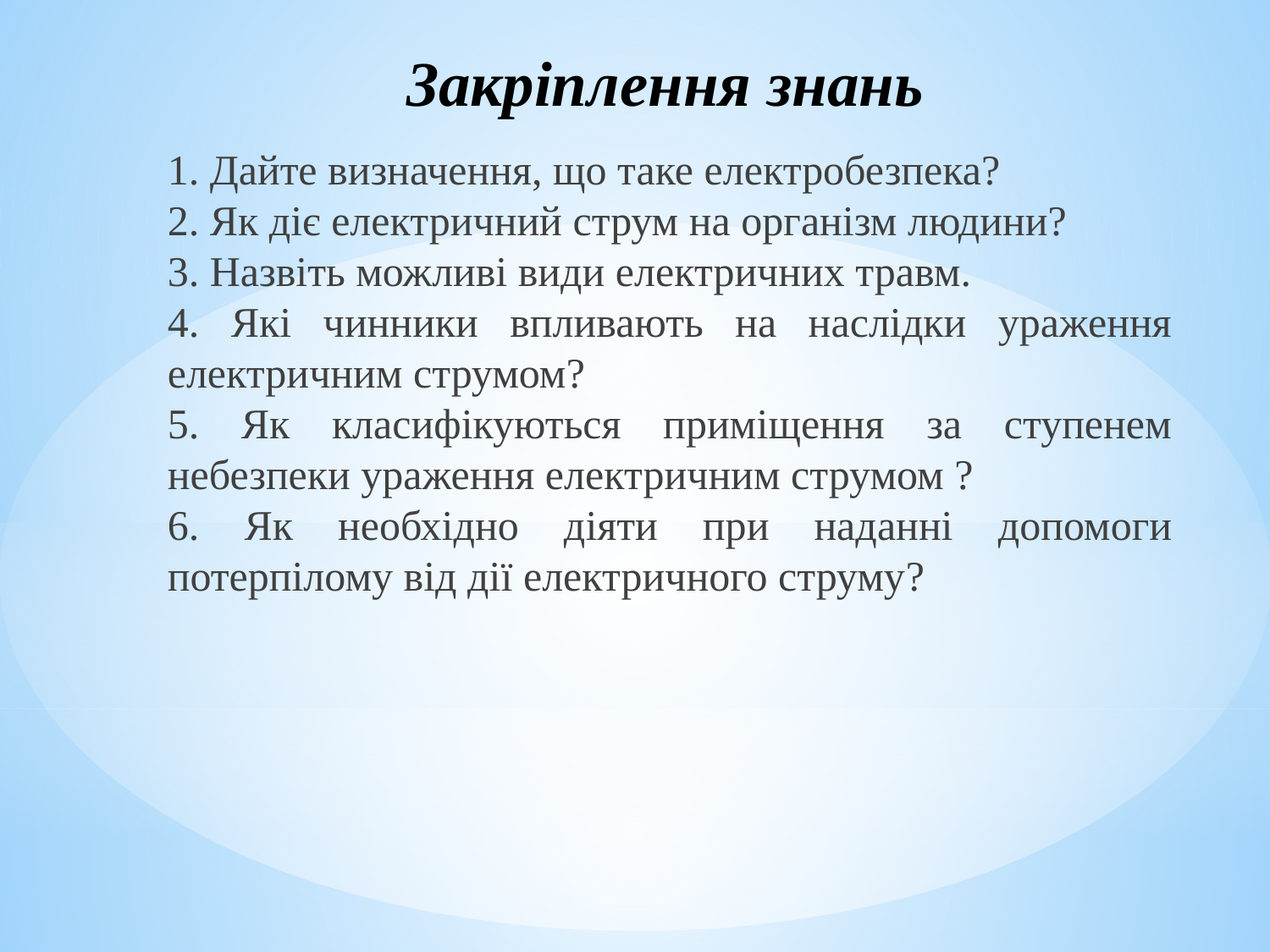

# Закріплення знань
1. Дайте визначення, що таке електробезпека?
2. Як діє електричний струм на організм людини?
3. Назвіть можливі види електричних травм.
4. Які чинники впливають на наслідки ураження електричним струмом?
5. Як класифікуються приміщення за ступенем небезпеки ураження електричним струмом ?
6. Як необхідно діяти при наданні допомоги потерпілому від дії електричного струму?